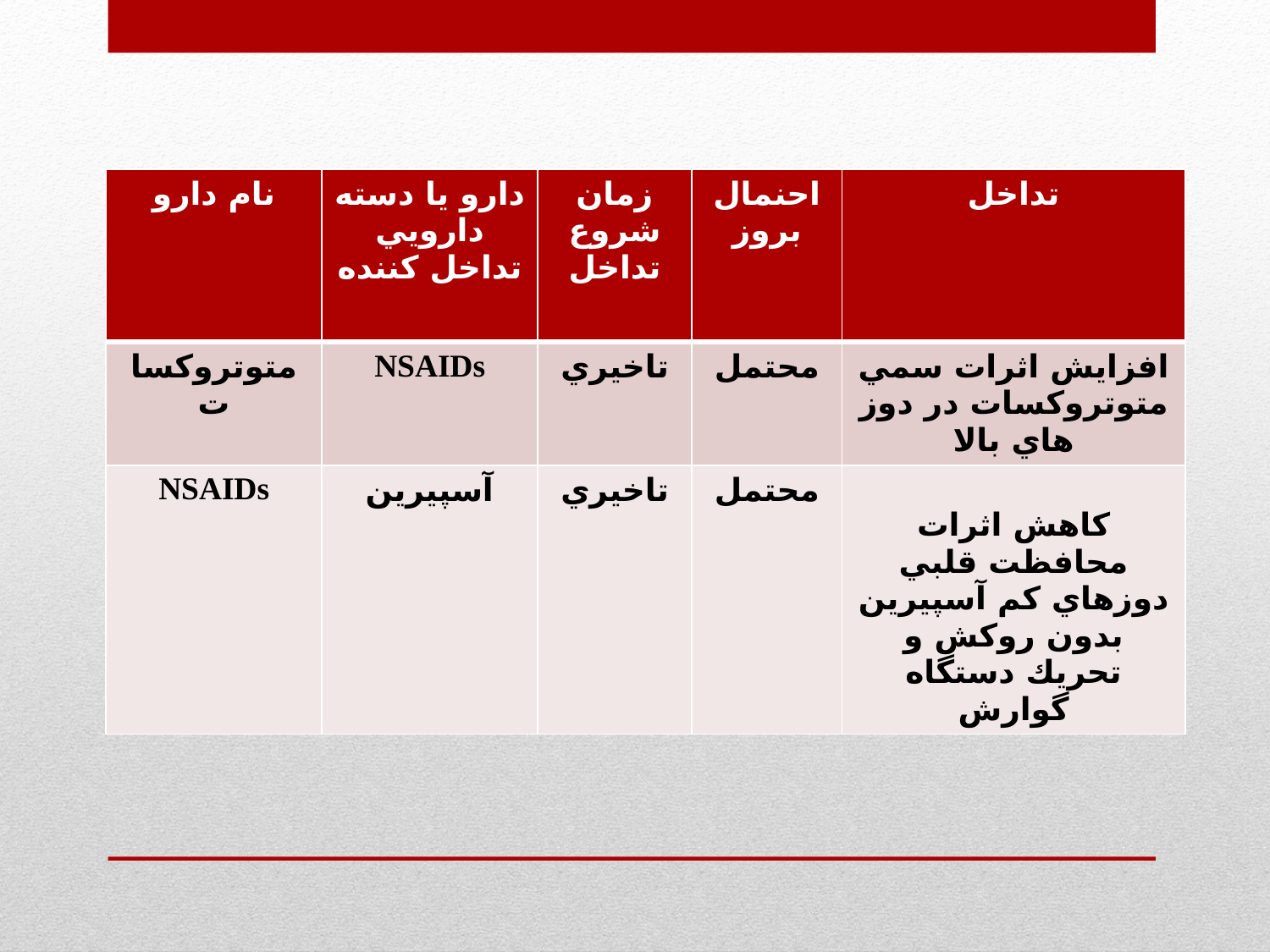

| نام دارو | دارو يا دسته دارويي تداخل كننده | زمان شروع تداخل | احنمال بروز | تداخل |
| --- | --- | --- | --- | --- |
| متوتروكسات | NSAIDs | تاخيري | محتمل | افزايش اثرات سمي متوتروكسات در دوز هاي بالا |
| NSAIDs | آسپيرين | تاخيري | محتمل | كاهش اثرات محافظت قلبي دوزهاي كم آسپيرين بدون روكش و تحريك دستگاه گوارش |